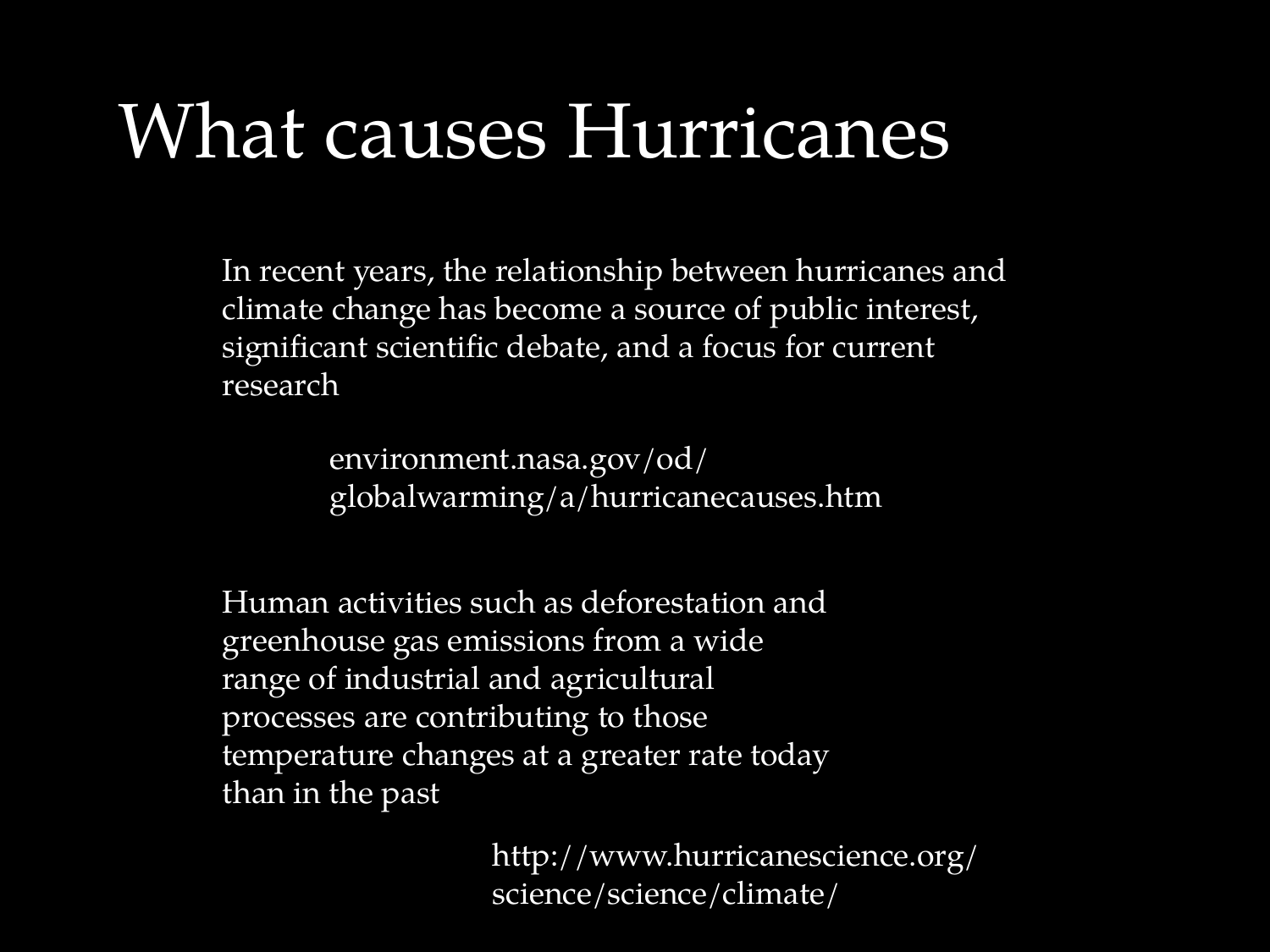

What causes Hurricanes
In recent years, the relationship between hurricanes and climate change has become a source of public interest, significant scientific debate, and a focus for current research
environment.nasa.gov/od/globalwarming/a/hurricanecauses.htm
Human activities such as deforestation and greenhouse gas emissions from a wide range of industrial and agricultural processes are contributing to those temperature changes at a greater rate today than in the past
http://www.hurricanescience.org/science/science/climate/